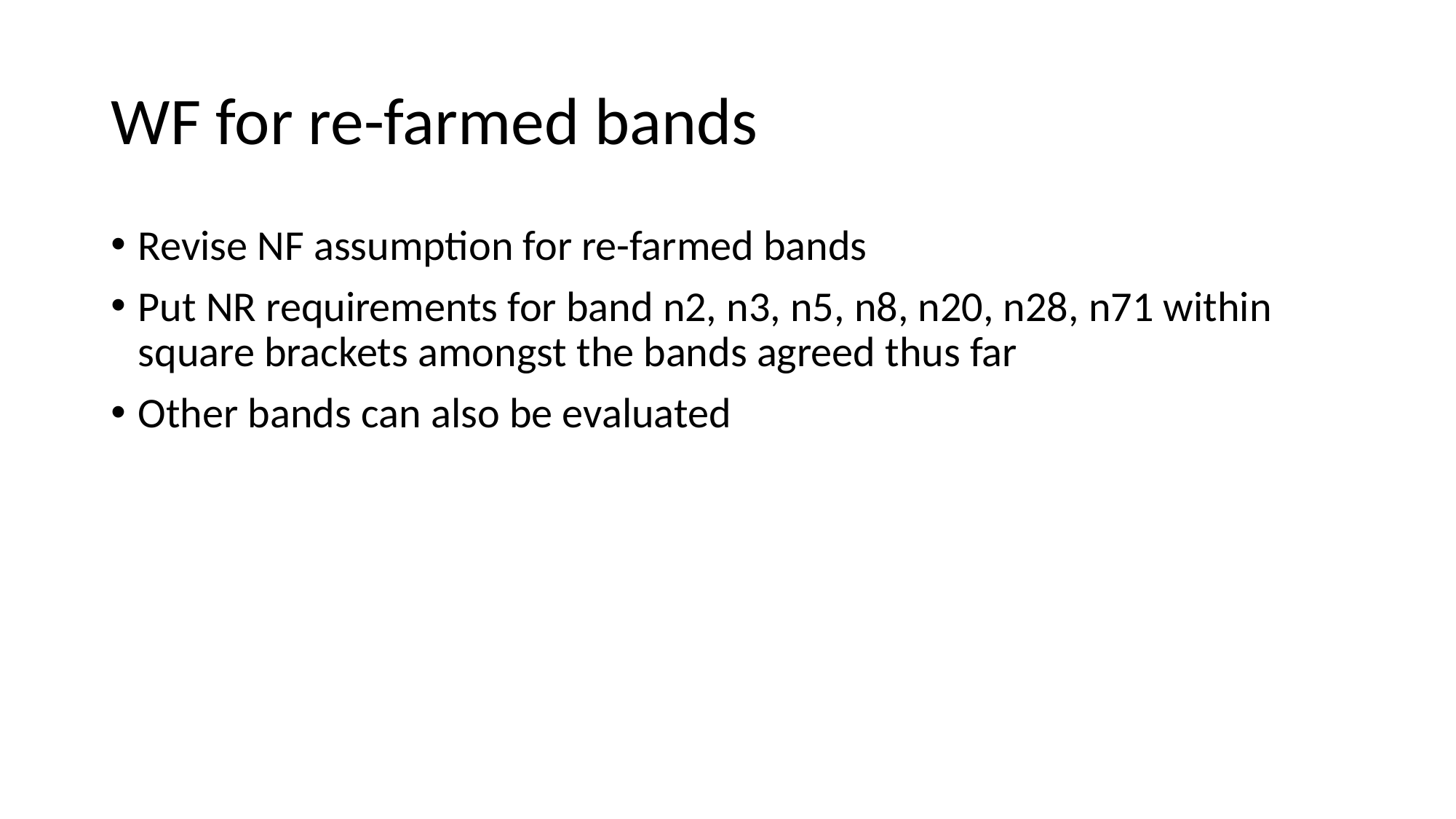

# WF for re-farmed bands
Revise NF assumption for re-farmed bands
Put NR requirements for band n2, n3, n5, n8, n20, n28, n71 within square brackets amongst the bands agreed thus far
Other bands can also be evaluated